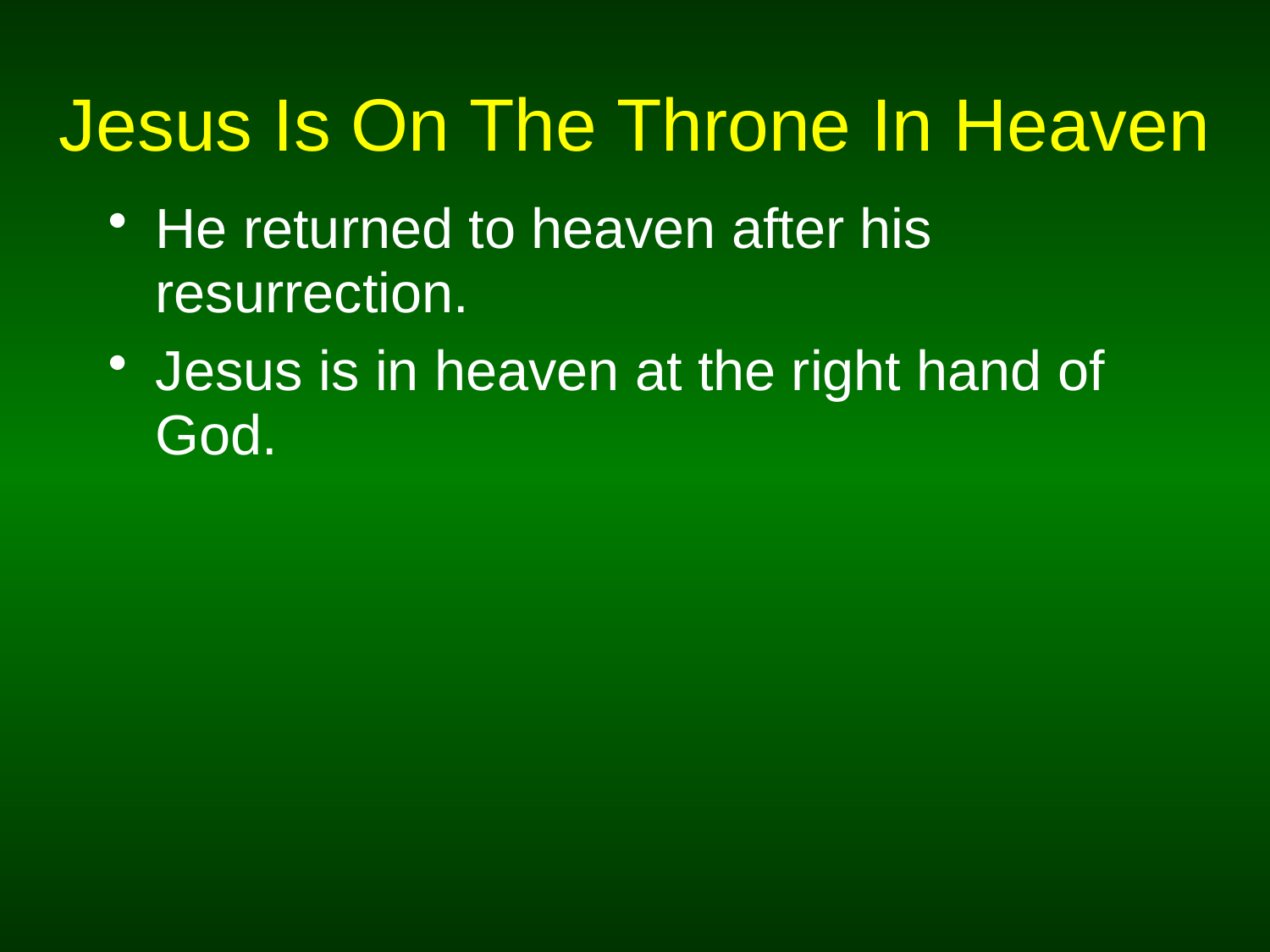

# Jesus Is On The Throne In Heaven
He returned to heaven after his resurrection.
Jesus is in heaven at the right hand of God.